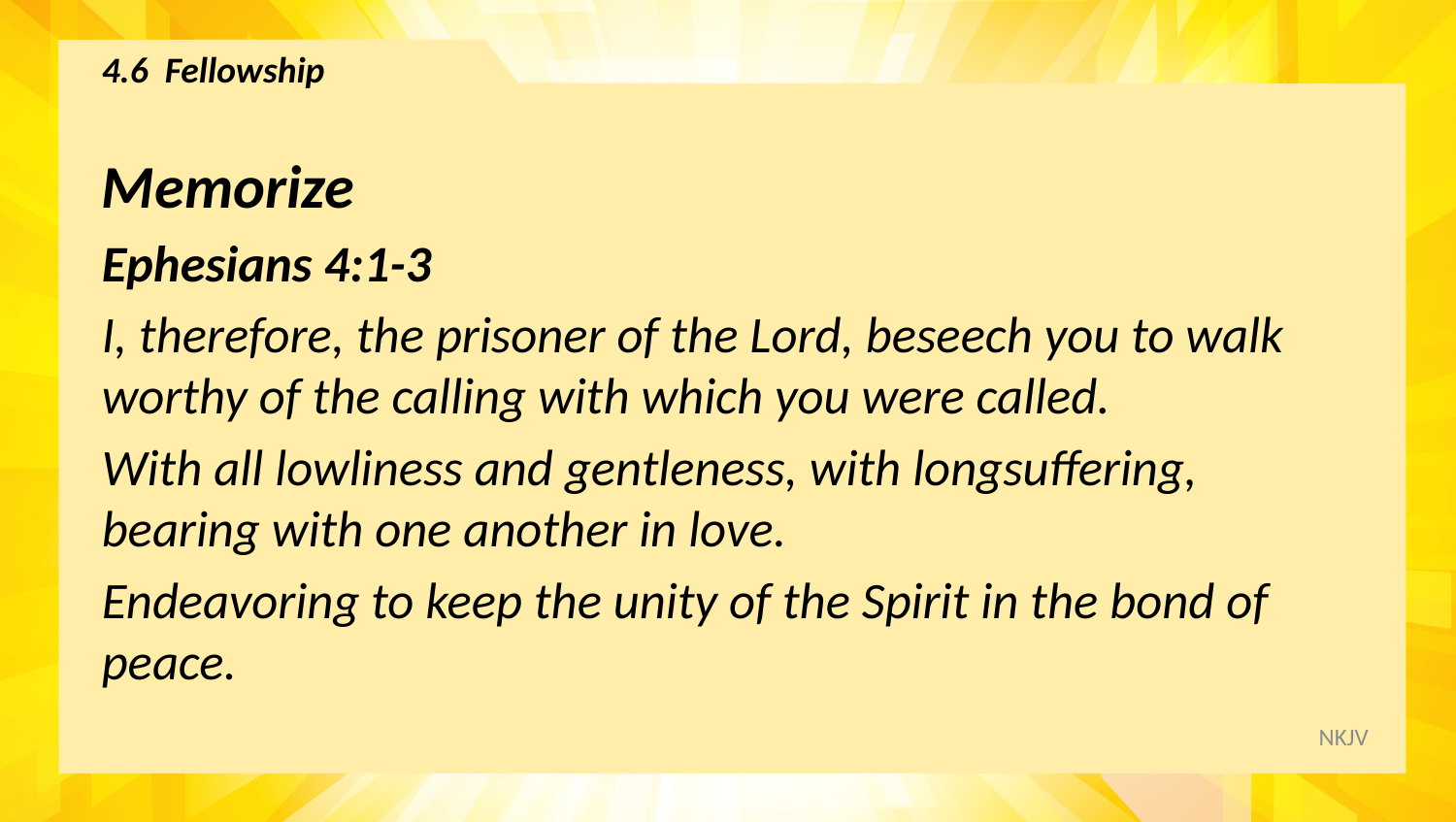

# 4.6  Fellowship
Memorize
Ephesians 4:1-3
I, therefore, the prisoner of the Lord, beseech you to walk worthy of the calling with which you were called.
With all lowliness and gentleness, with longsuffering, bearing with one another in love.
Endeavoring to keep the unity of the Spirit in the bond of peace.
NKJV